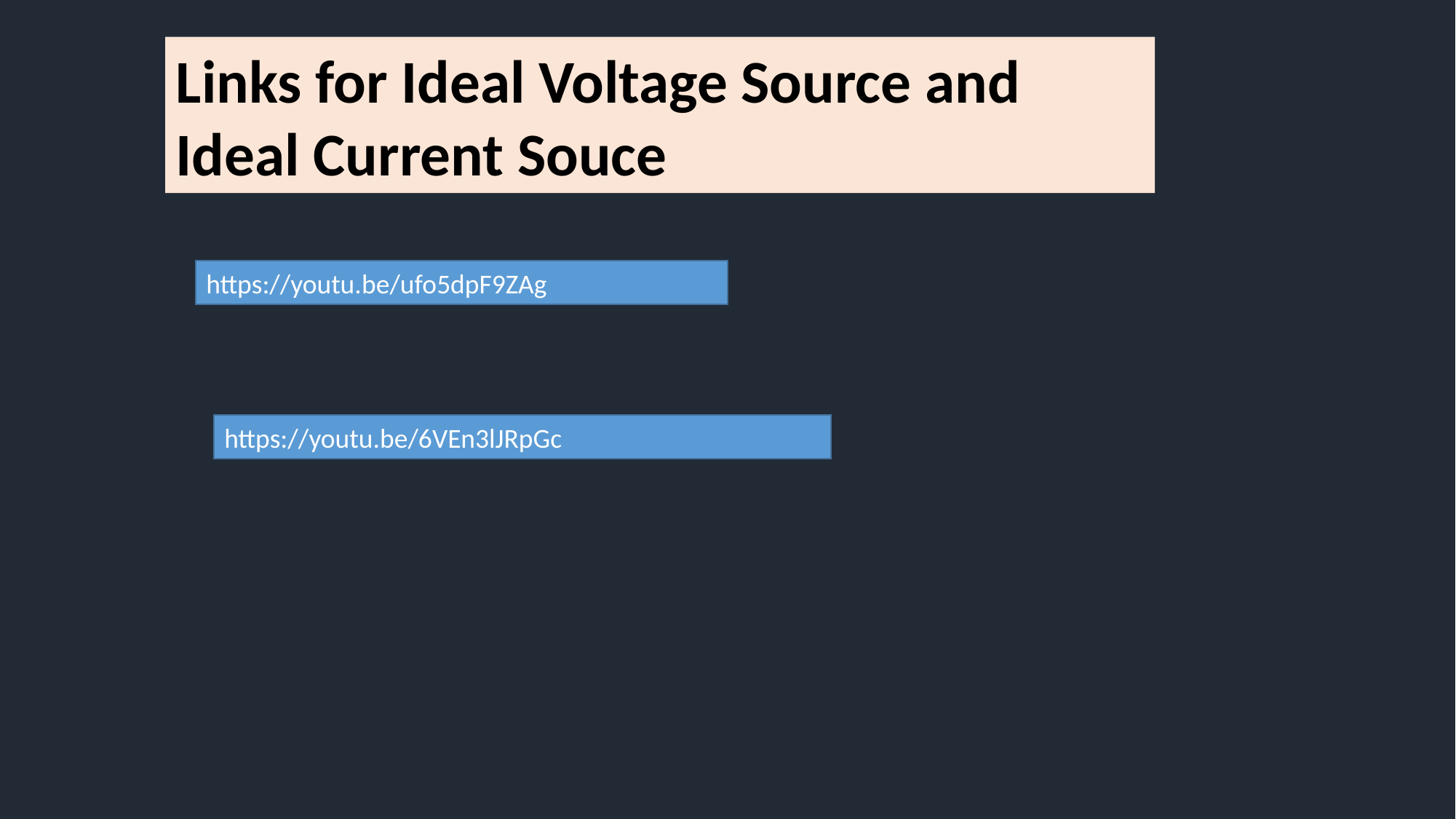

Links for Ideal Voltage Source and Ideal Current Souce
https://youtu.be/ufo5dpF9ZAg
https://youtu.be/6VEn3lJRpGc